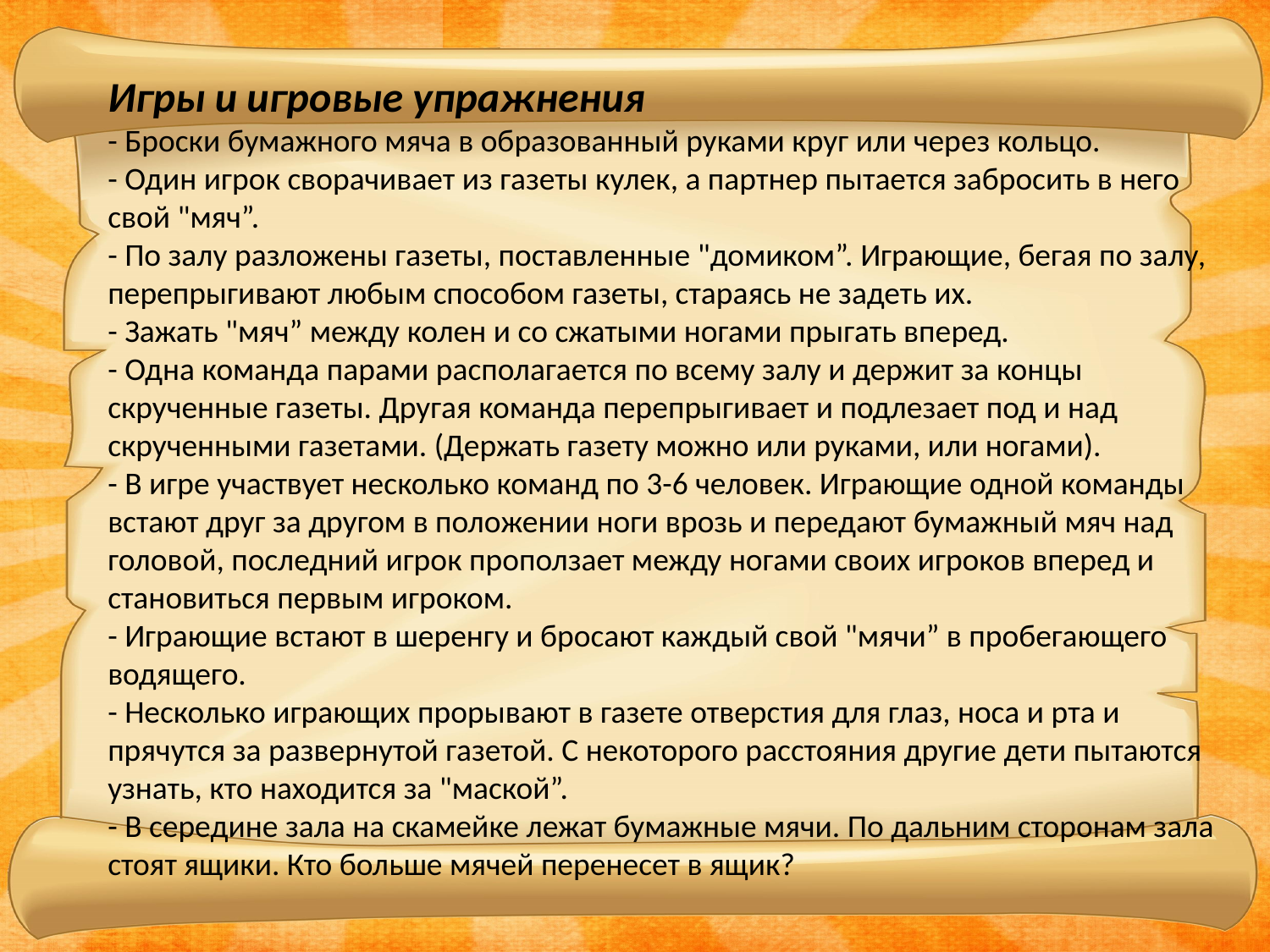

Игры и игровые упражнения
- Броски бумажного мяча в образованный руками круг или через кольцо.
- Один игрок сворачивает из газеты кулек, а партнер пытается забросить в него свой "мяч”.
- По залу разложены газеты, поставленные "домиком”. Играющие, бегая по залу, перепрыгивают любым способом газеты, стараясь не задеть их.
- Зажать "мяч” между колен и со сжатыми ногами прыгать вперед.
- Одна команда парами располагается по всему залу и держит за концы скрученные газеты. Другая команда перепрыгивает и подлезает под и над скрученными газетами. (Держать газету можно или руками, или ногами).
- В игре участвует несколько команд по 3-6 человек. Играющие одной команды встают друг за другом в положении ноги врозь и передают бумажный мяч над головой, последний игрок проползает между ногами своих игроков вперед и становиться первым игроком.
- Играющие встают в шеренгу и бросают каждый свой "мячи” в пробегающего водящего.
- Несколько играющих прорывают в газете отверстия для глаз, носа и рта и прячутся за развернутой газетой. С некоторого расстояния другие дети пытаются узнать, кто находится за "маской”.
- В середине зала на скамейке лежат бумажные мячи. По дальним сторонам зала стоят ящики. Кто больше мячей перенесет в ящик?